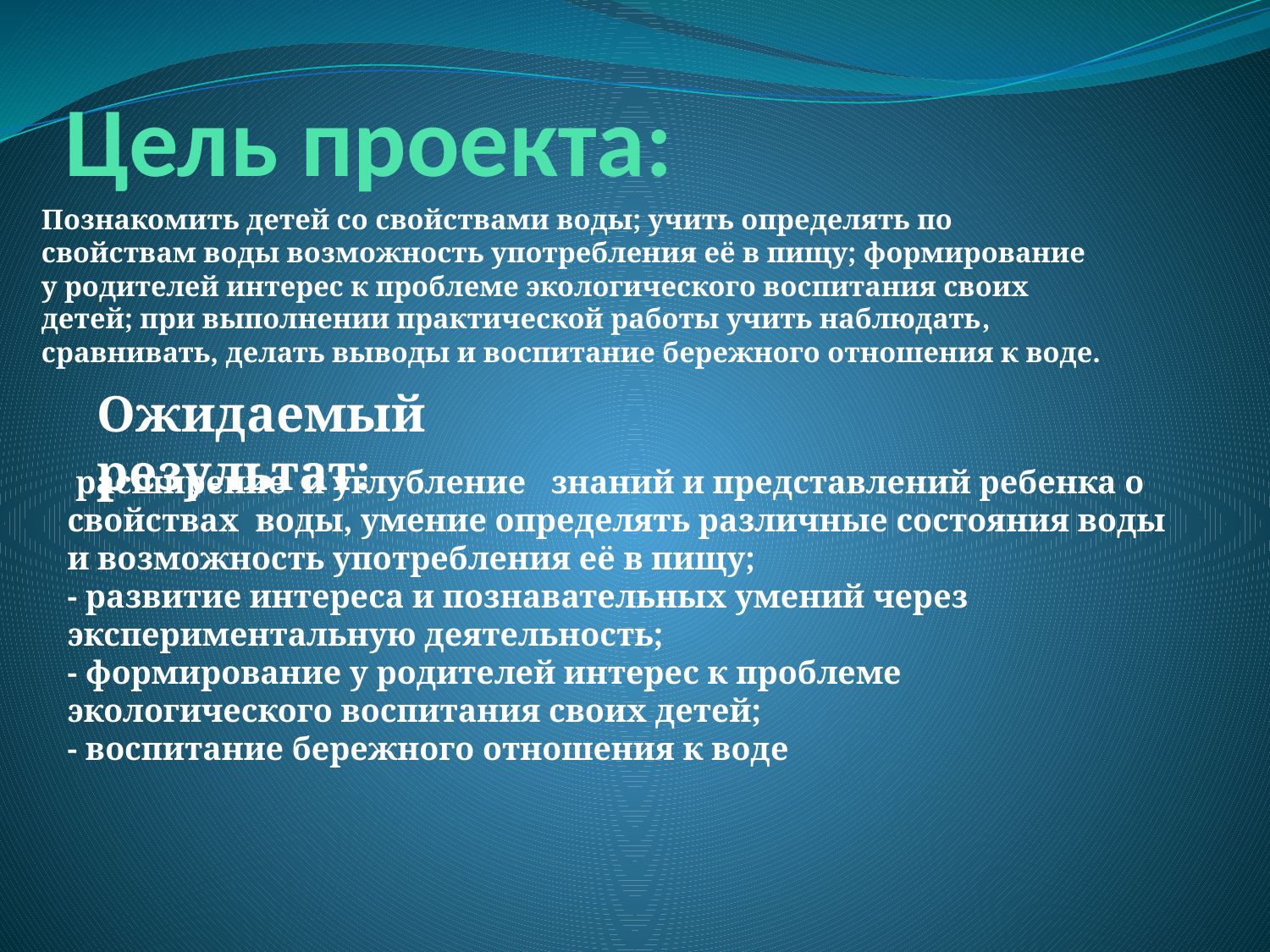

# Цель проекта:
Познакомить детей со свойствами воды; учить определять по свойствам воды возможность употребления её в пищу; формирование у родителей интерес к проблеме экологического воспитания своих детей; при выполнении практической работы учить наблюдать, сравнивать, делать выводы и воспитание бережного отношения к воде.

Ожидаемый результат:
 расширение  и углубление   знаний и представлений ребенка о свойствах  воды, умение определять различные состояния воды и возможность употребления её в пищу;
- развитие интереса и познавательных умений через экспериментальную деятельность;
- формирование у родителей интерес к проблеме экологического воспитания своих детей;
- воспитание бережного отношения к воде